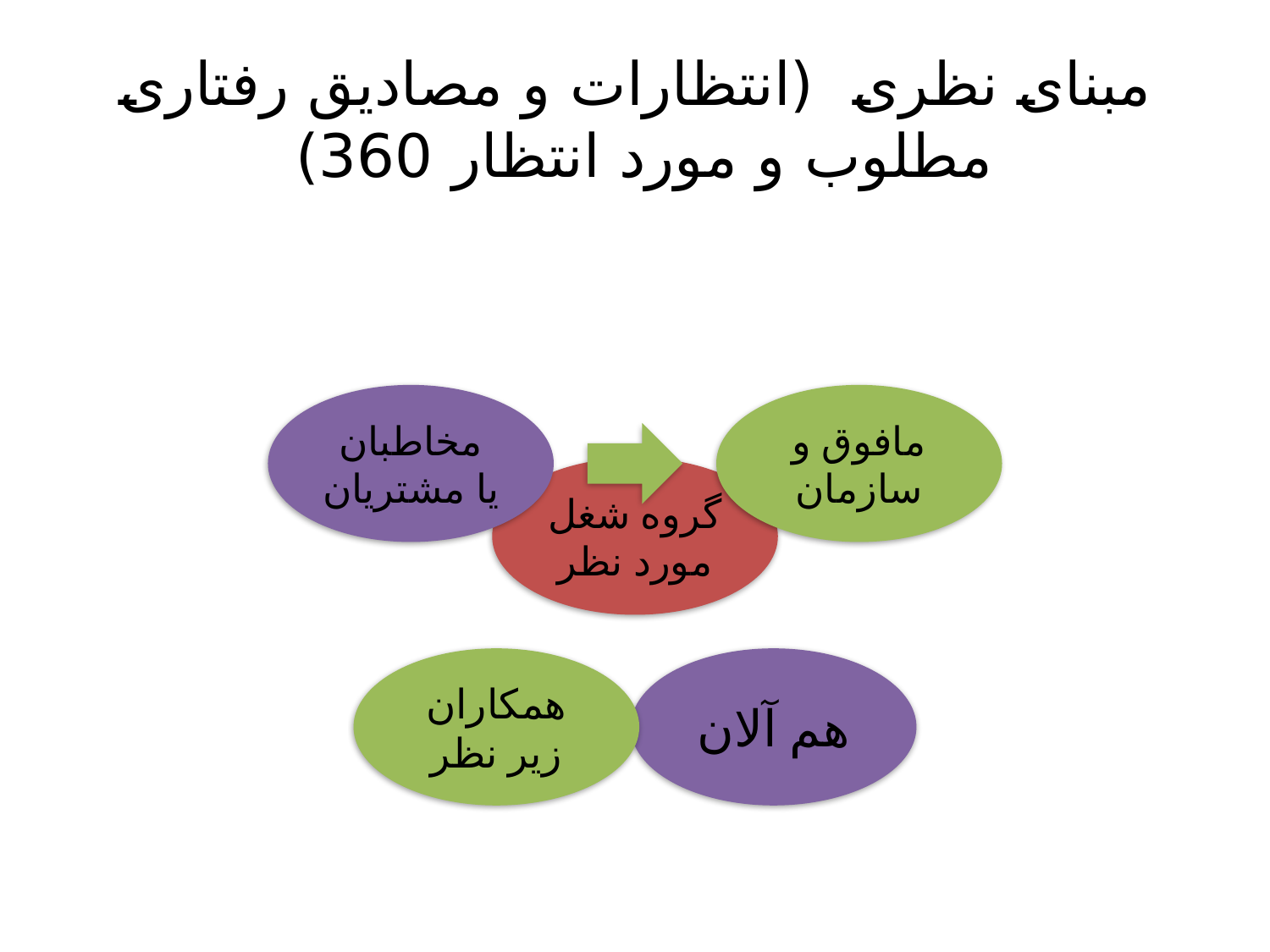

# مبنای نظری  (انتظارات و مصادیق رفتاری مطلوب و مورد انتظار 360)
گروه شغل مورد نظر
مافوق و سازمان
همکاران زیر نظر
مخاطبان یا مشتریان